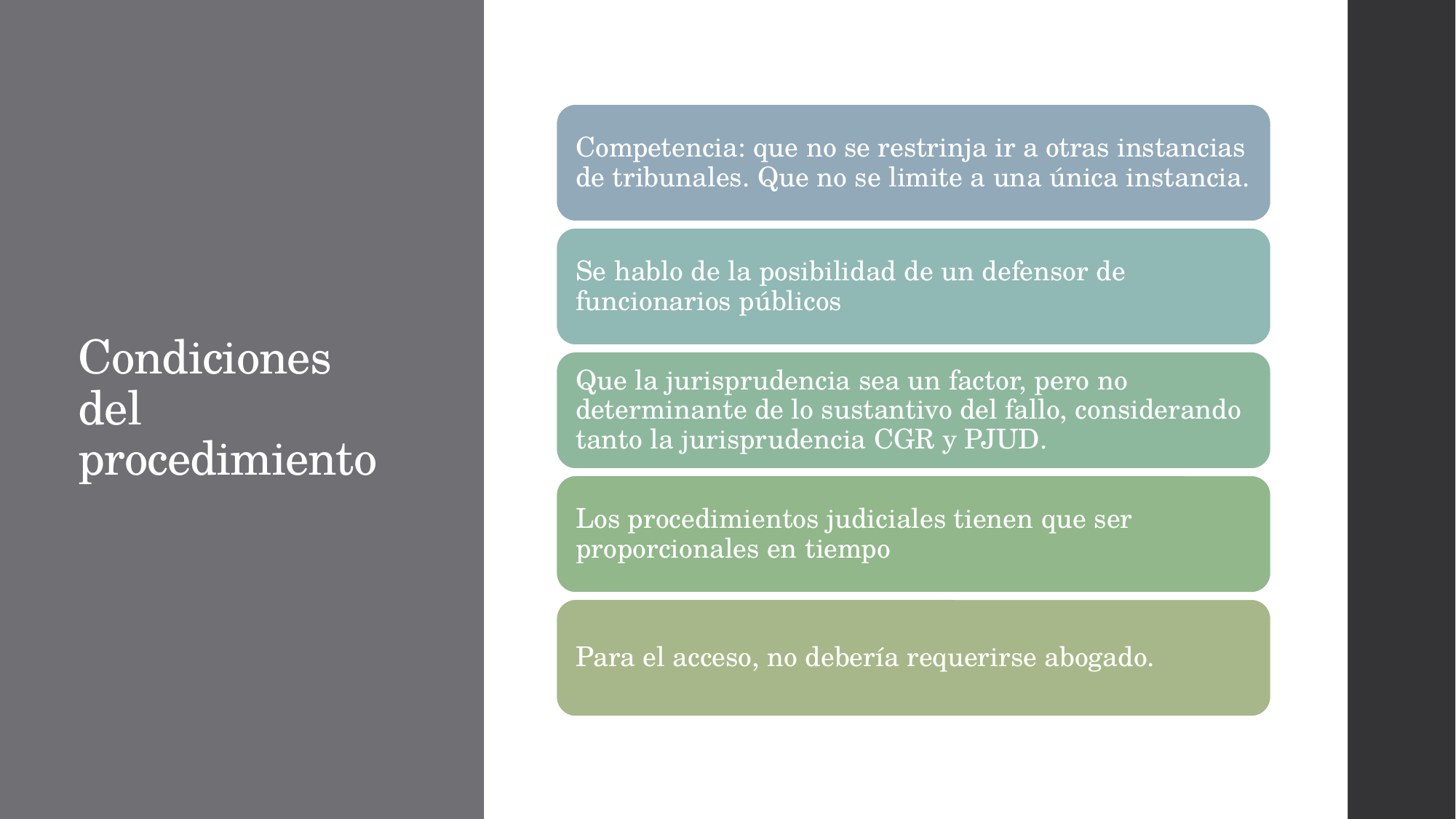

Competencia: que no se restrinja ir a otras instancias de tribunales. Que no se limite a una única instancia.
Se hablo de la posibilidad de un defensor de funcionarios públicos
Que la jurisprudencia sea un factor, pero no determinante de lo sustantivo del fallo, considerando tanto la jurisprudencia CGR y PJUD.
Los procedimientos judiciales tienen que ser proporcionales en tiempo
Para el acceso, no debería requerirse abogado.
# Condiciones del procedimiento